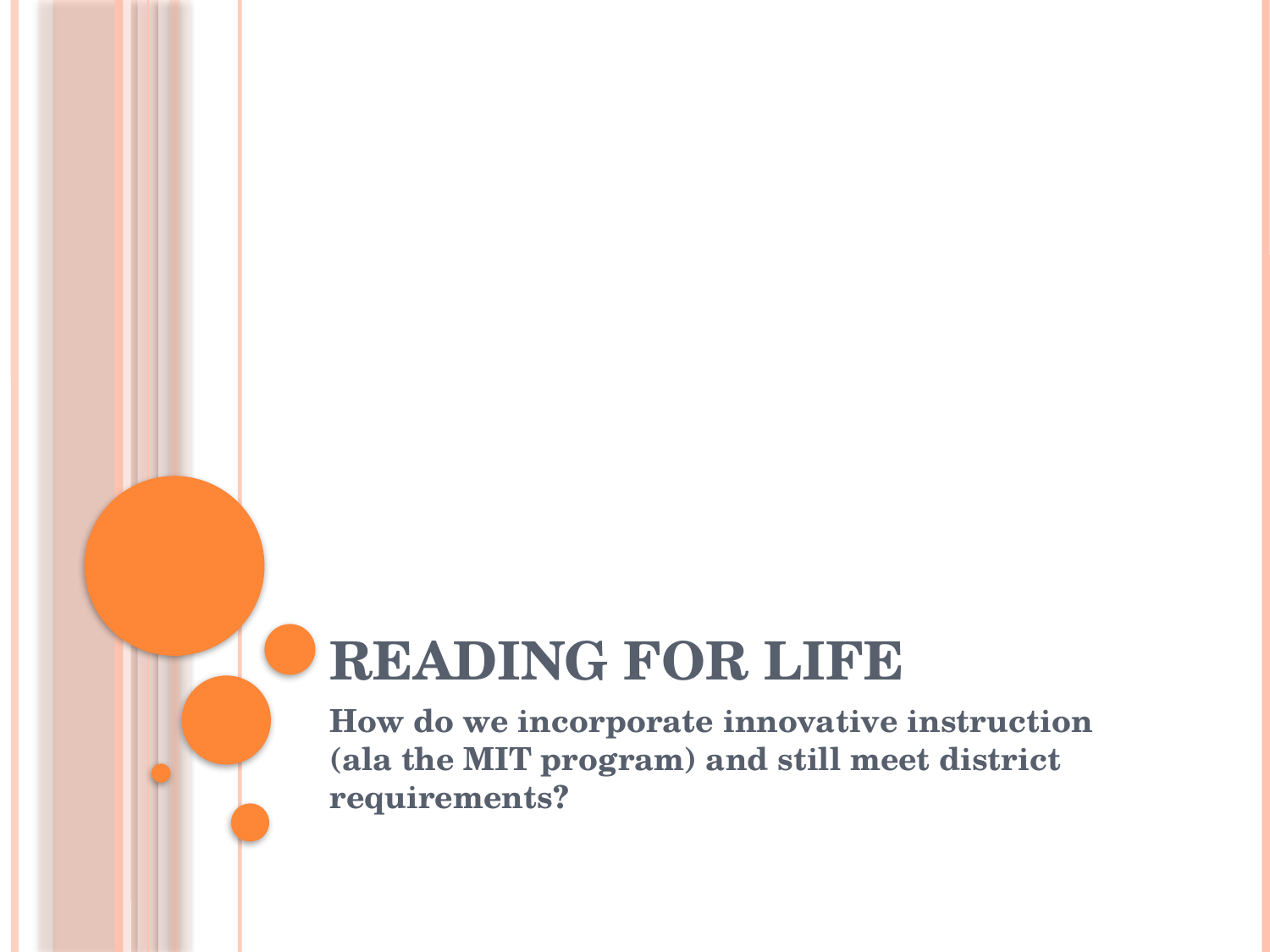

# Reading for Life
How do we incorporate innovative instruction (ala the MIT program) and still meet district requirements?